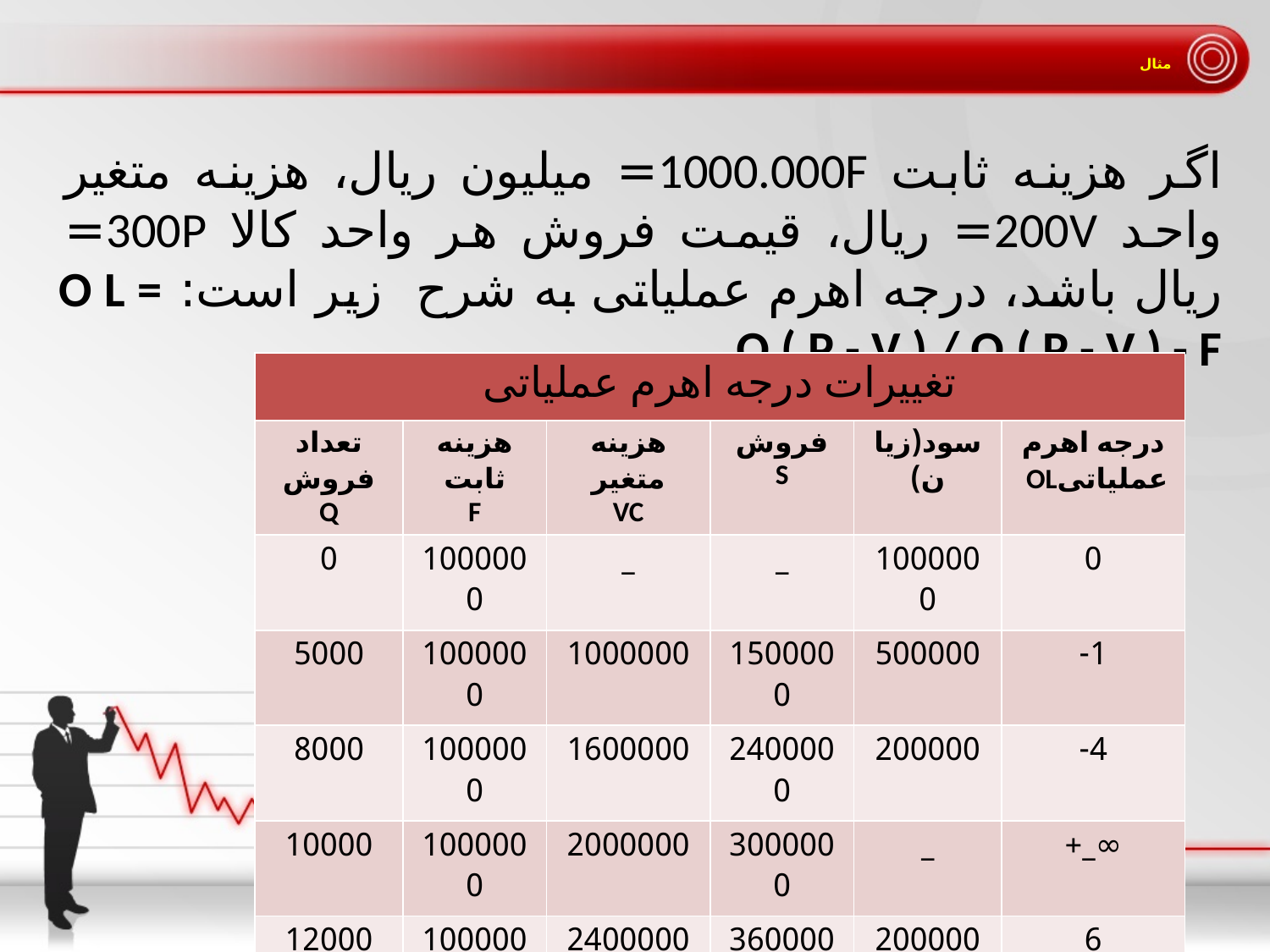

# مثال

اگر هزینه ثابت 1000.000F= میلیون ریال، هزینه متغیر واحد 200V= ریال، قیمت فروش هر واحد کالا 300P= ریال باشد، درجه اهرم عملیاتی به شرح  زیر است: O L = Q ( P - V ) / Q ( P - V ) - F

| تغییرات درجه اهرم عملیاتی |  |  |  |  |  |
| --- | --- | --- | --- | --- | --- |
| تعداد فروش Q | هزینه ثابت F | هزینه متغیر VC | فروش S | سود(زیان) | درجه اهرم عملیاتیOL |
| 0 | 1000000 | \_ | \_ | 1000000 | 0 |
| 5000 | 1000000 | 1000000 | 1500000 | 500000 | 1- |
| 8000 | 1000000 | 1600000 | 2400000 | 200000 | 4- |
| 10000 | 1000000 | 2000000 | 3000000 | \_ | ∞\_+ |
| 12000 | 1000000 | 2400000 | 3600000 | 200000 | 6 |
| 20000 | 1000000 | 4000000 | 6000000 | 1000000 | 2 |